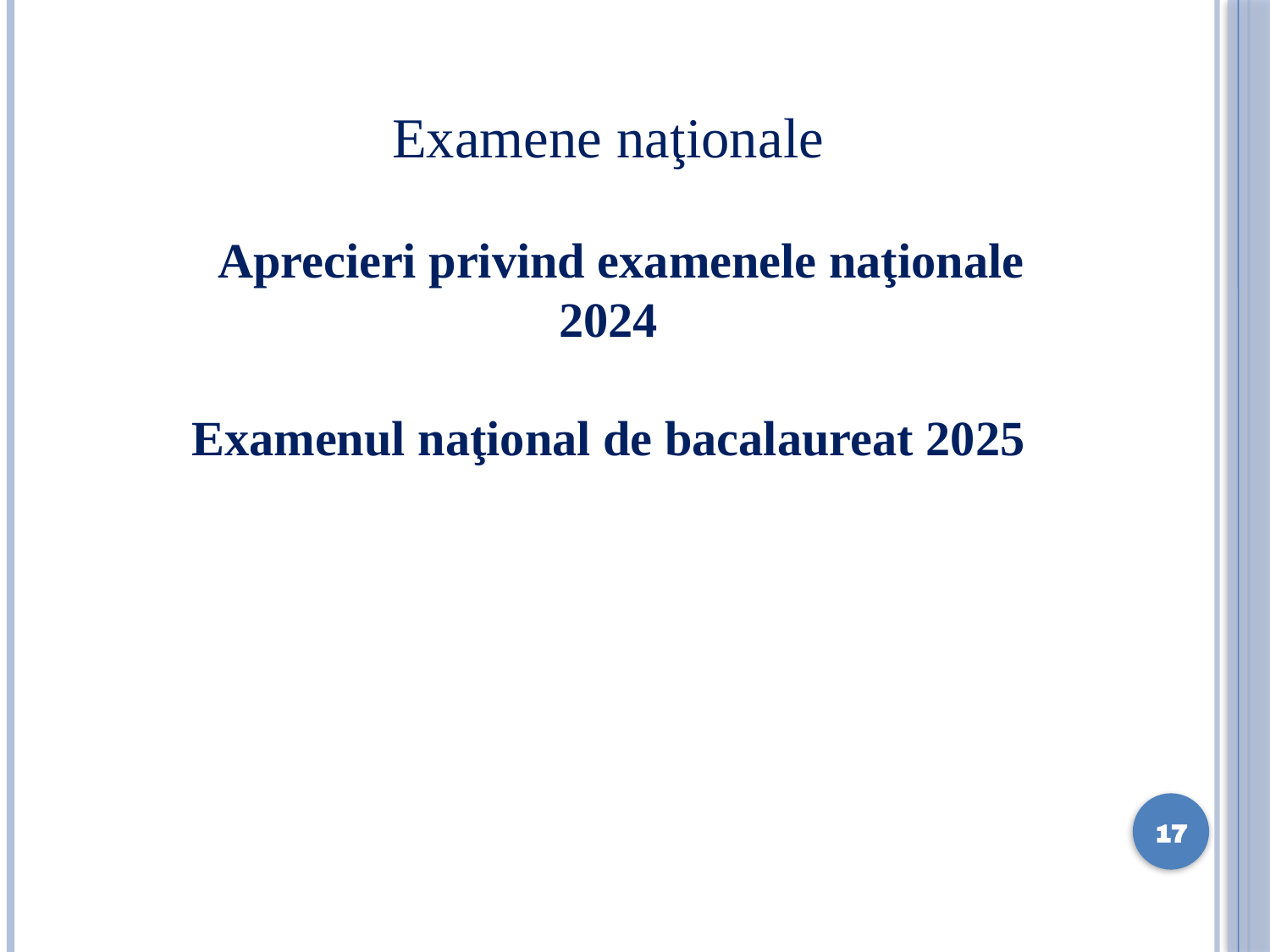

Examene naţionale

	Aprecieri privind examenele naţionale
2024

Examenul naţional de bacalaureat 2025
17